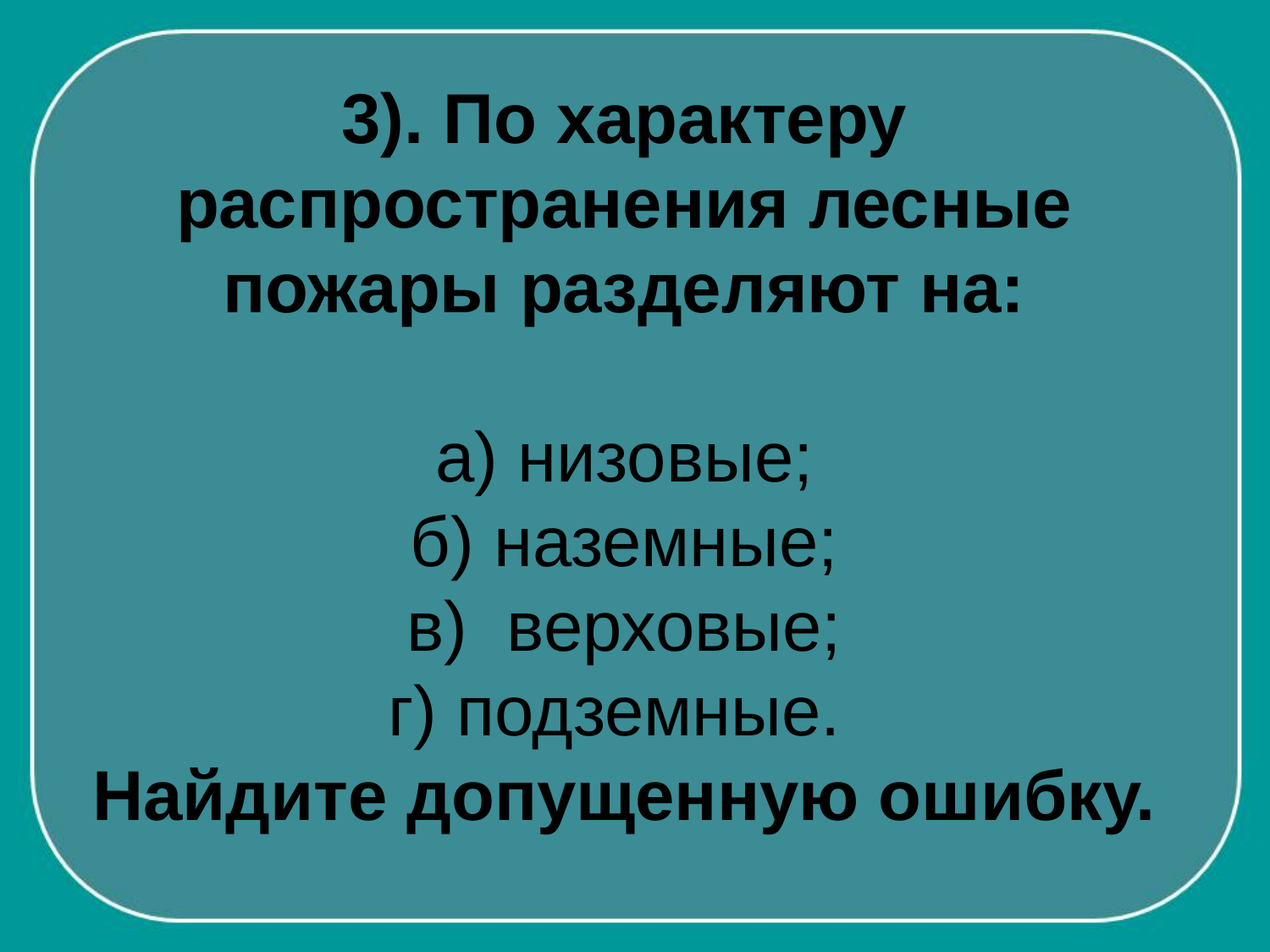

3). По характеру распространения лесные пожары разделяют на:
а) низовые;
б) наземные;
в)  верховые;
г) подземные.
Найдите допущенную ошибку.